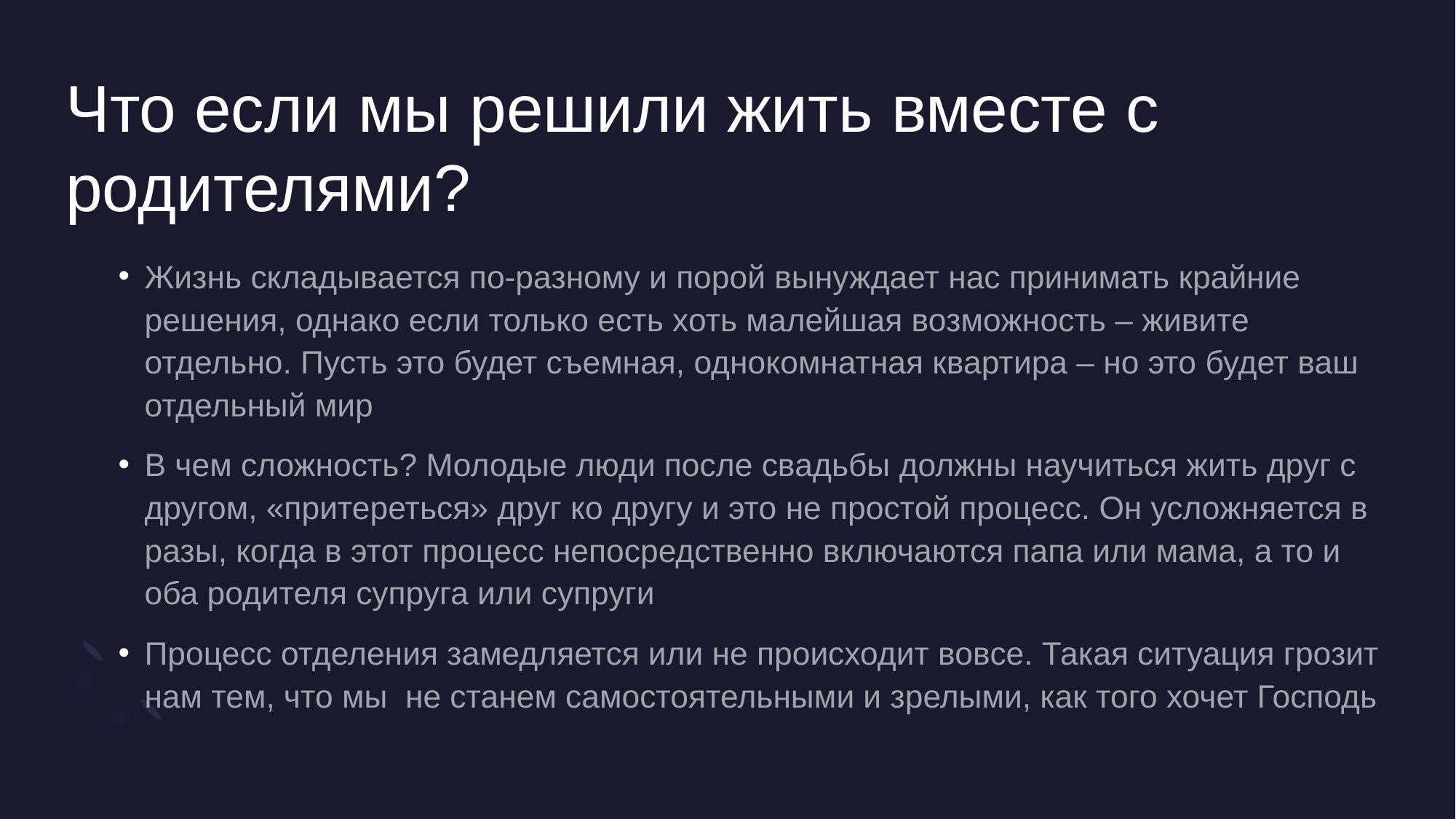

# Что если мы решили жить вместе с родителями?
Жизнь складывается по-разному и порой вынуждает нас принимать крайние решения, однако если только есть хоть малейшая возможность – живите отдельно. Пусть это будет съемная, однокомнатная квартира – но это будет ваш отдельный мир
В чем сложность? Молодые люди после свадьбы должны научиться жить друг с другом, «притереться» друг ко другу и это не простой процесс. Он усложняется в разы, когда в этот процесс непосредственно включаются папа или мама, а то и оба родителя супруга или супруги
Процесс отделения замедляется или не происходит вовсе. Такая ситуация грозит нам тем, что мы  не станем самостоятельными и зрелыми, как того хочет Господь